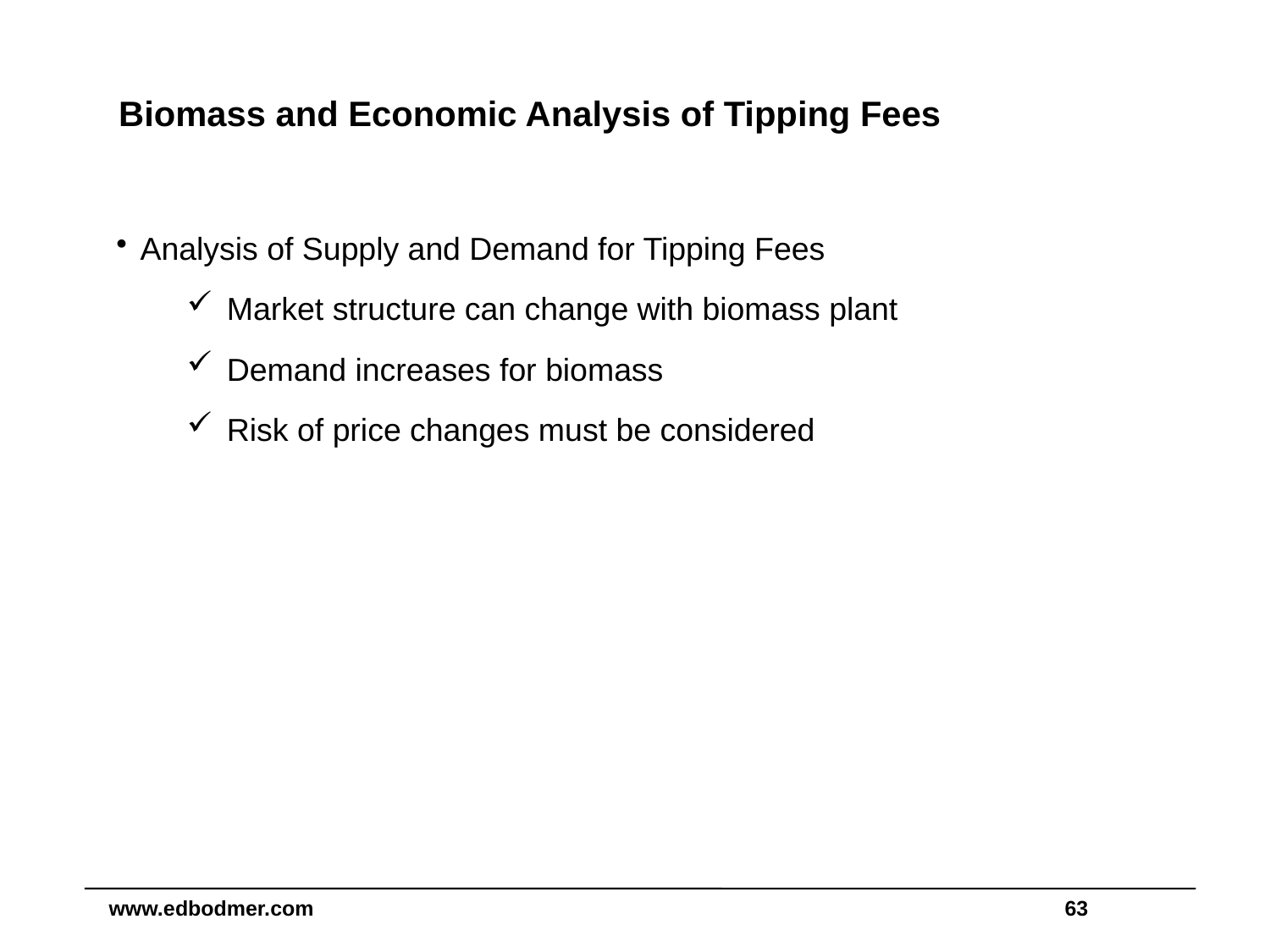

# Biomass and Economic Analysis of Tipping Fees
Analysis of Supply and Demand for Tipping Fees
Market structure can change with biomass plant
Demand increases for biomass
Risk of price changes must be considered